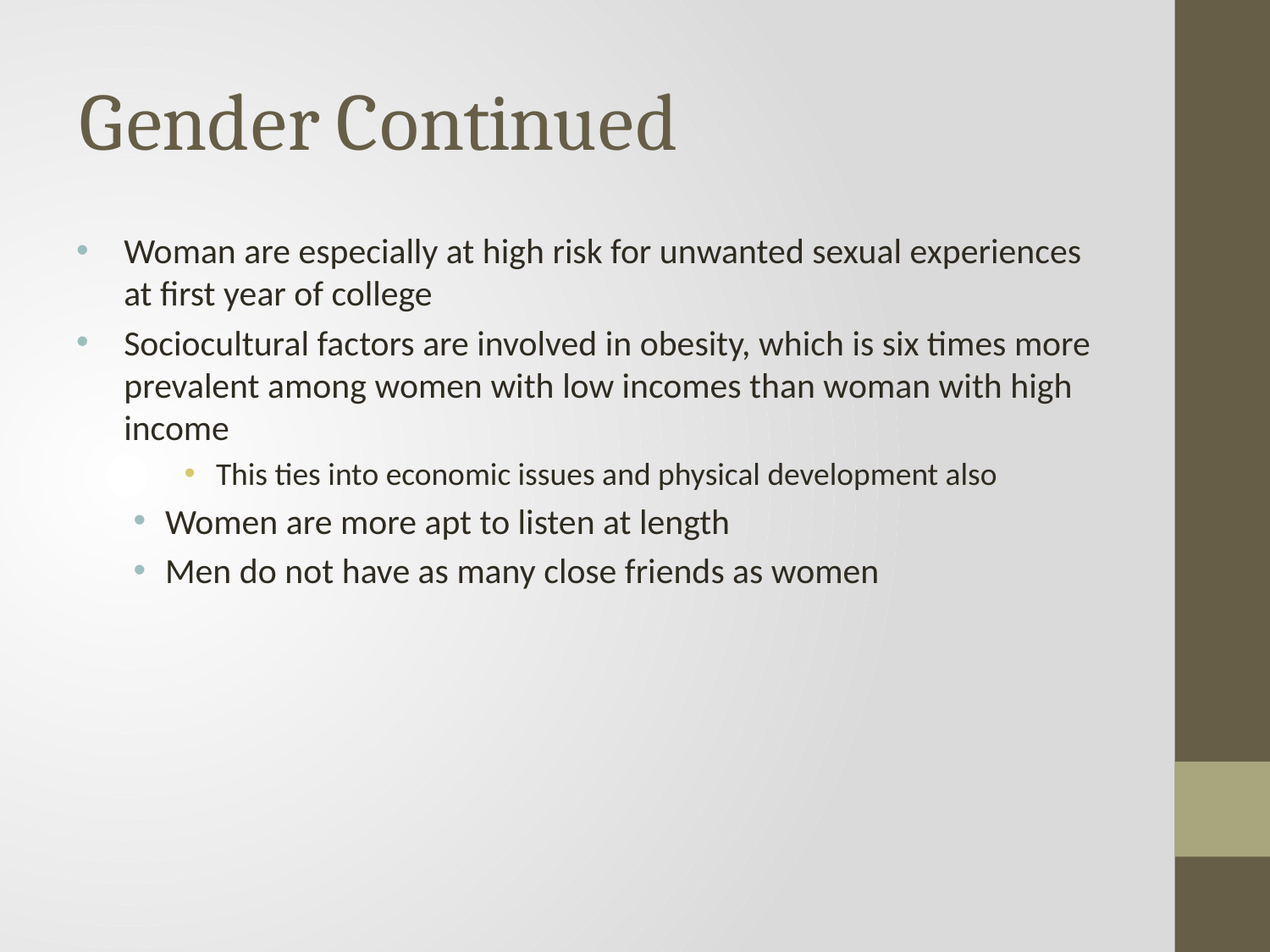

# Gender Continued
Woman are especially at high risk for unwanted sexual experiences at first year of college
Sociocultural factors are involved in obesity, which is six times more prevalent among women with low incomes than woman with high income
This ties into economic issues and physical development also
Women are more apt to listen at length
Men do not have as many close friends as women